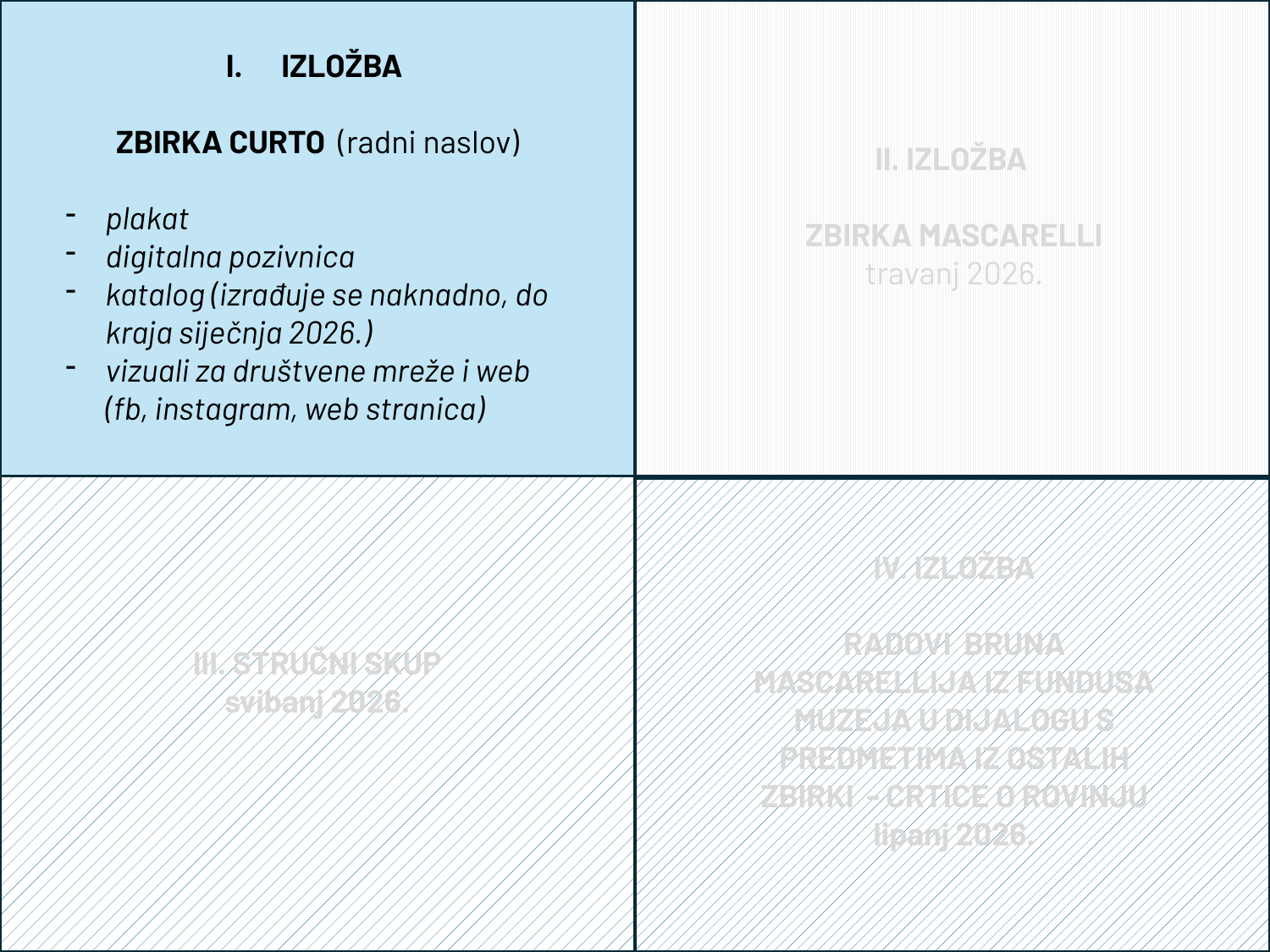

IZLOŽBA

ZBIRKA CURTO  (radni naslov)

plakat
digitalna pozivnica
katalog (izrađuje se naknadno, do kraja siječnja 2026.)
vizuali za društvene mreže i web (fb, instagram, web stranica)
II. IZLOŽBA

ZBIRKA MASCARELLI
travanj 2026.

IV. IZLOŽBA

RADOVI  BRUNA MASCARELLIJA IZ FUNDUSA MUZEJA U DIJALOGU S PREDMETIMA IZ OSTALIH ZBIRKI  - CRTICE O ROVINJU
lipanj 2026.
III. STRUČNI SKUP
svibanj 2026.